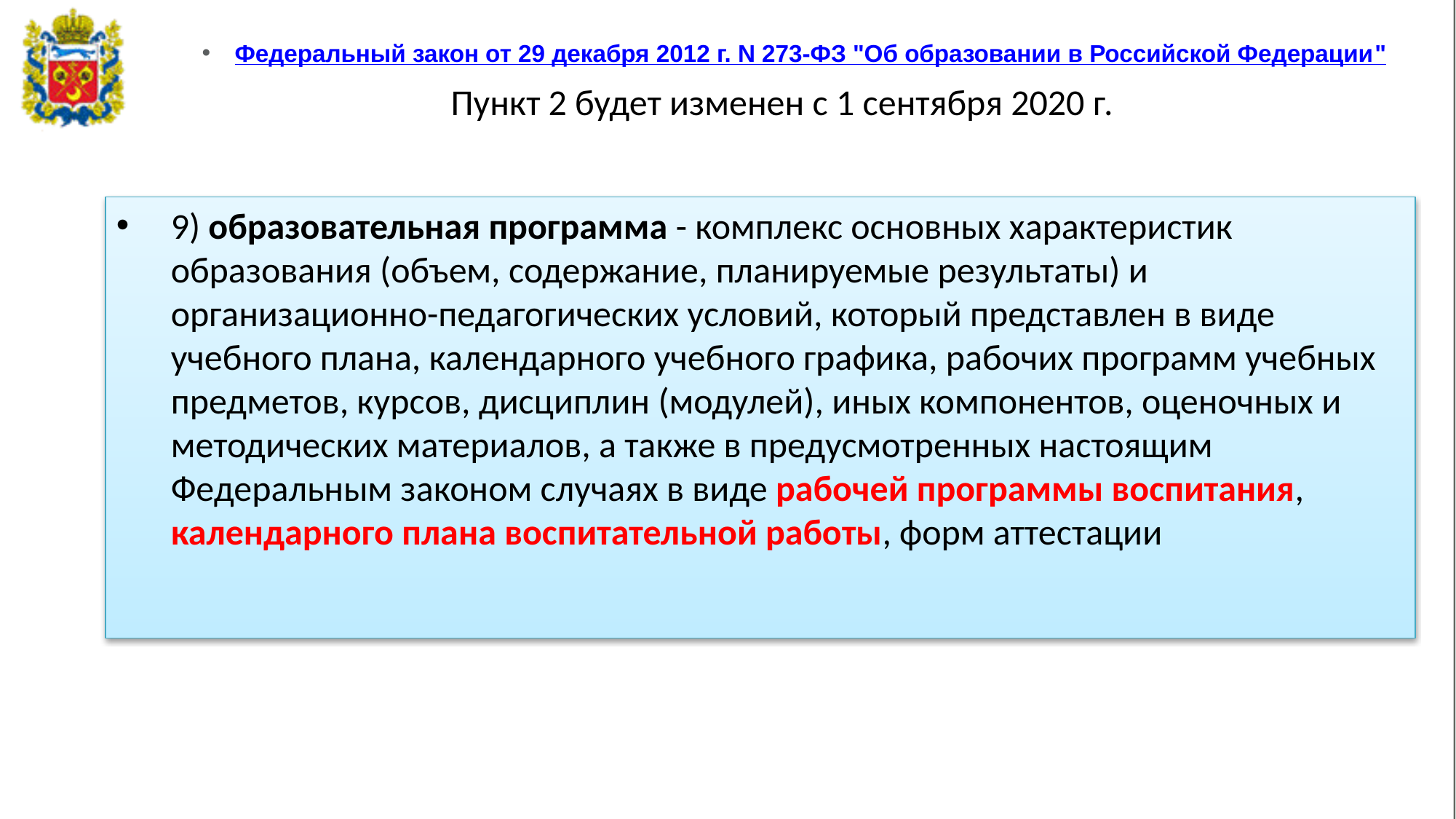

# Пункт 2 будет изменен с 1 сентября 2020 г.
 Федеральный закон от 29 декабря 2012 г. N 273-ФЗ "Об образовании в Российской Федерации"
9) образовательная программа - комплекс основных характеристик образования (объем, содержание, планируемые результаты) и организационно-педагогических условий, который представлен в виде учебного плана, календарного учебного графика, рабочих программ учебных предметов, курсов, дисциплин (модулей), иных компонентов, оценочных и методических материалов, а также в предусмотренных настоящим Федеральным законом случаях в виде рабочей программы воспитания, календарного плана воспитательной работы, форм аттестации